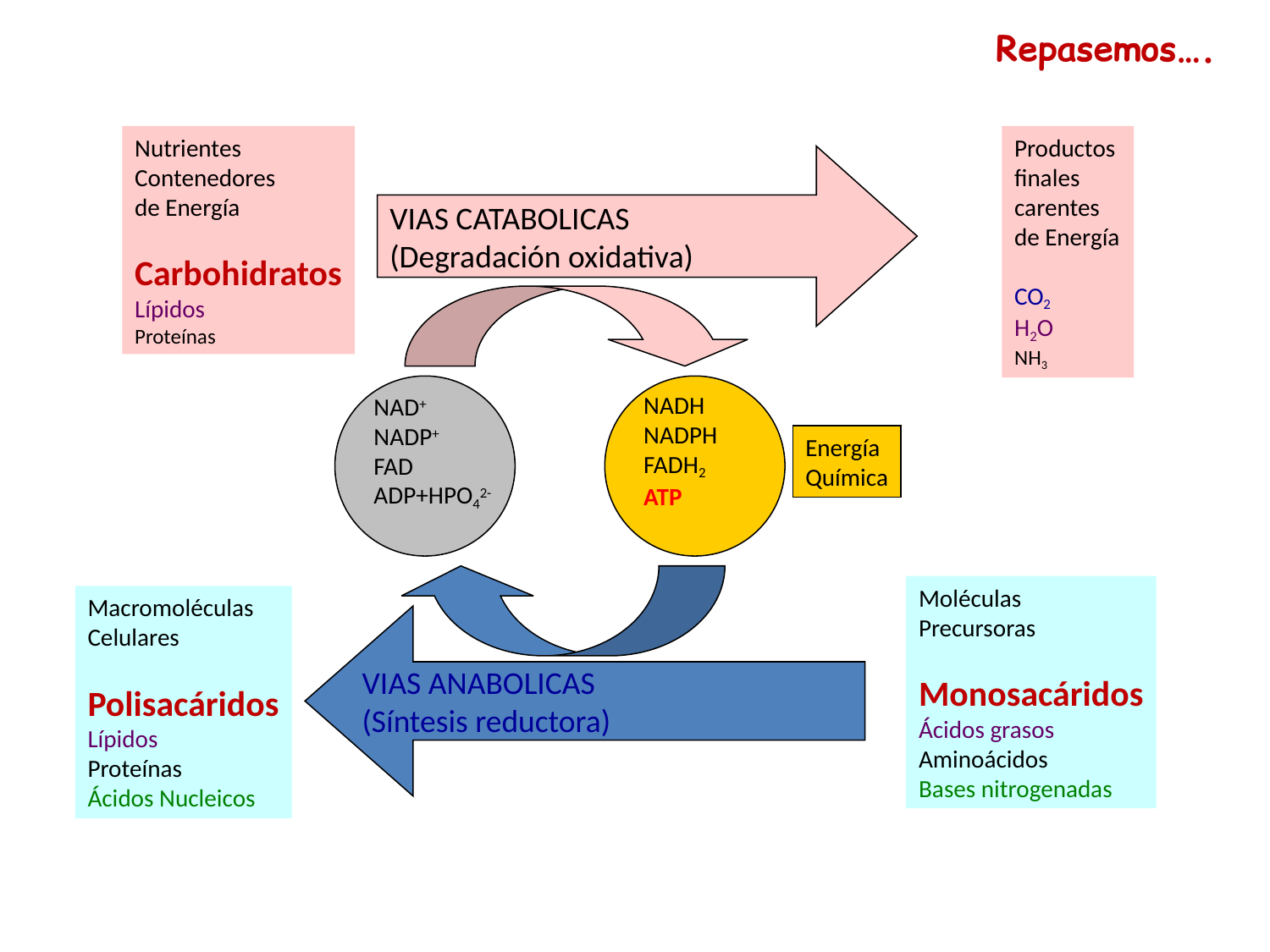

Repasemos….
Nutrientes
Contenedores
de Energía

Carbohidratos
Lípidos
Proteínas
Productos
finales
carentes
de Energía

CO2
H2O
NH3
VIAS CATABOLICAS
(Degradación oxidativa)

NADH
NADPH
FADH2
ATP

Energía
Química
NAD+
NADP+
FAD
ADP+HPO42-

Macromoléculas
Celulares

Polisacáridos
Lípidos
Proteínas
Ácidos Nucleicos
VIAS ANABOLICAS
(Síntesis reductora)
Moléculas
Precursoras

Monosacáridos
Ácidos grasos
Aminoácidos
Bases nitrogenadas